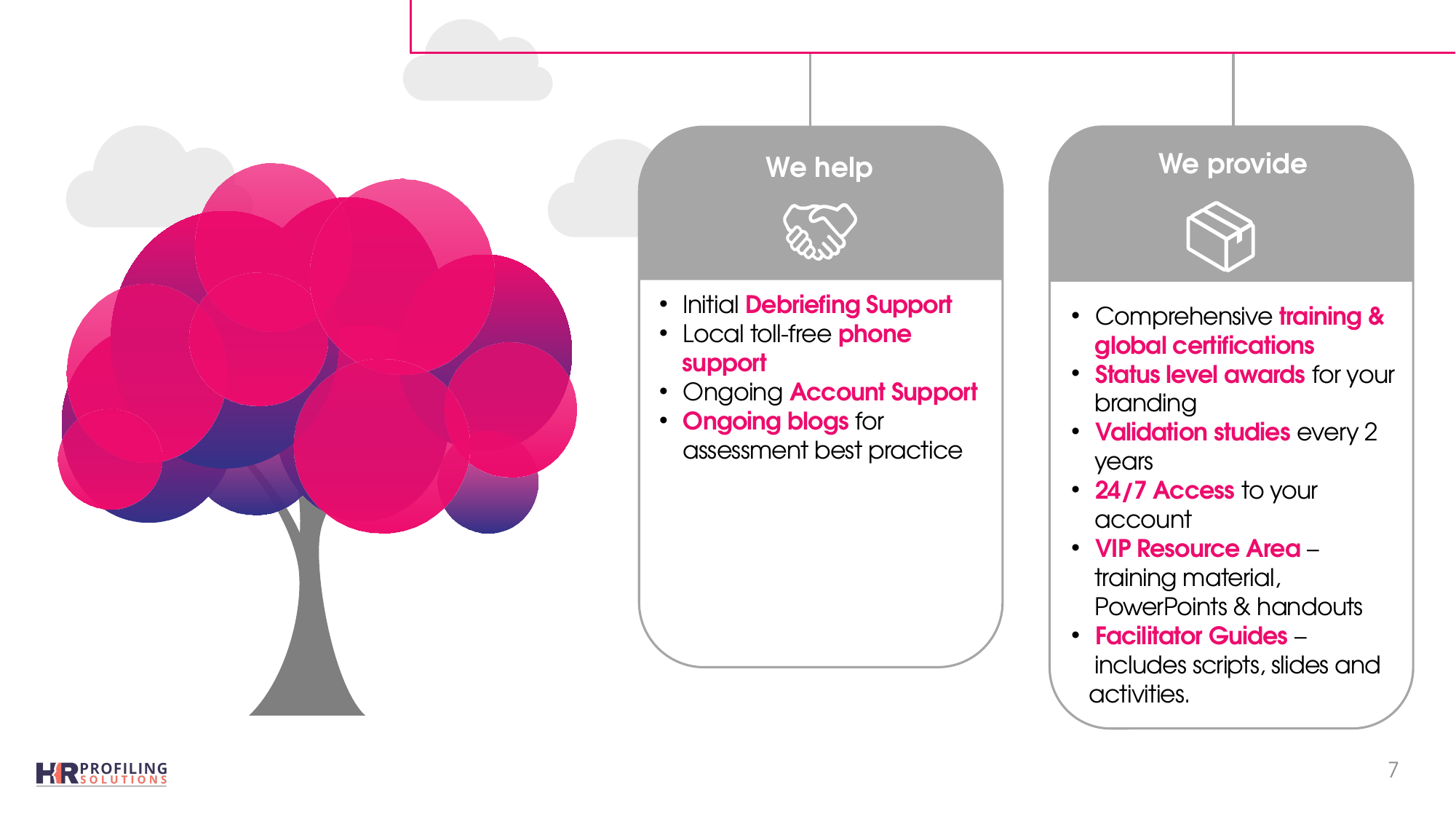

We provide

 Comprehensive training &
 global certifications
 Status level awards for your
 branding
 Validation studies every 2
 years
 24/7 Access to your
 account
 VIP Resource Area –
 training material,
 PowerPoints & handouts
 Facilitator Guides –
 includes scripts, slides and activities.

We help

 Initial Debriefing Support
 Local toll-free phone
 support
 Ongoing Account Support
 Ongoing blogs for
 assessment best practice

7